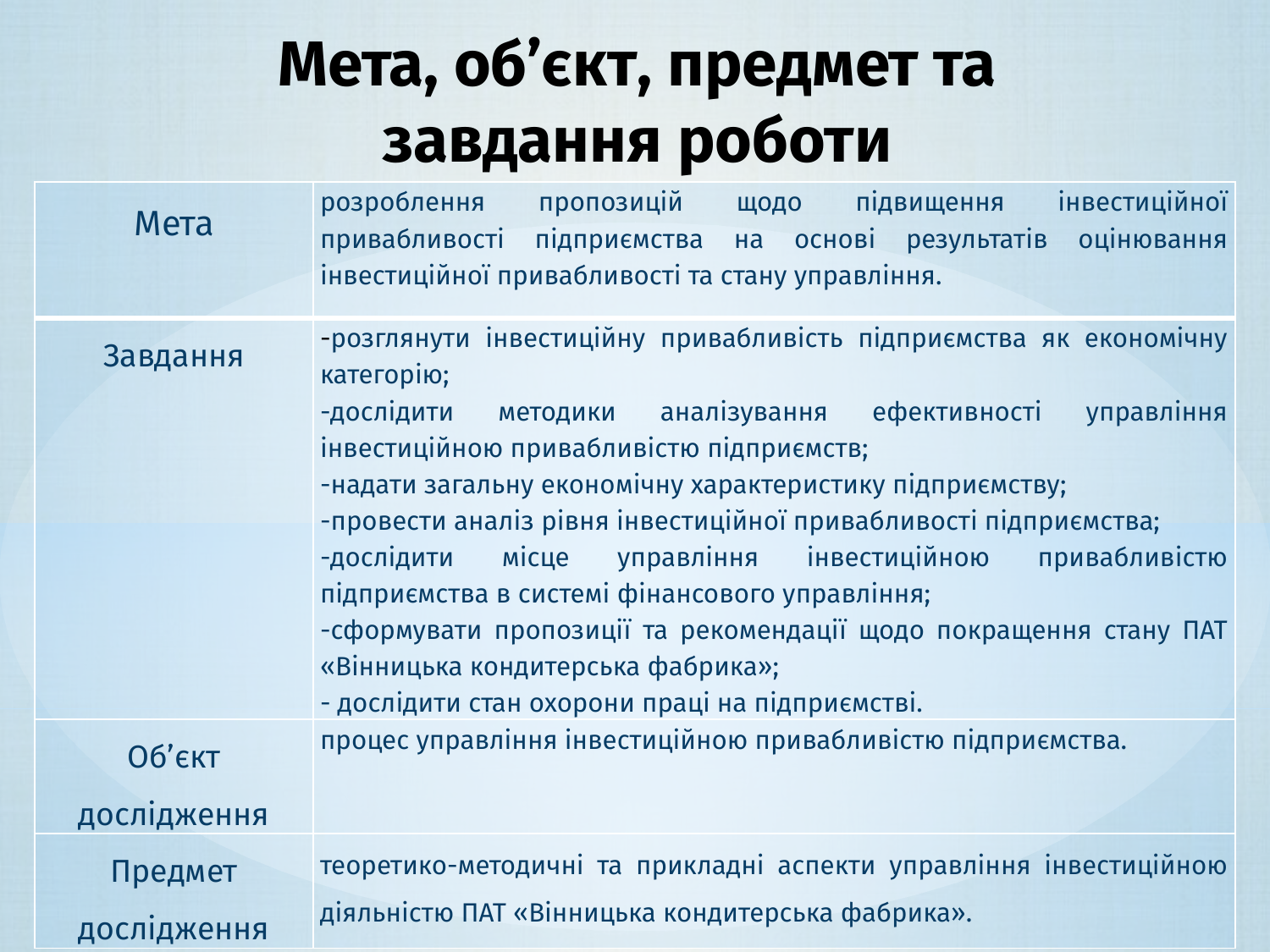

# Мета, об’єкт, предмет та завдання роботи
| Мета | розроблення пропозицій щодо підвищення інвестиційної привабливості підприємства на основі результатів оцінювання інвестиційної привабливості та стану управління. |
| --- | --- |
| Завдання | -розглянути інвестиційну привабливість підприємства як економічну категорію; -дослідити методики аналізування ефективності управління інвестиційною привабливістю підприємств; -надати загальну економічну характеристику підприємству; -провести аналіз рівня інвестиційної привабливості підприємства; -дослідити місце управління інвестиційною привабливістю підприємства в системі фінансового управління; -сформувати пропозиції та рекомендації щодо покращення стану ПАТ «Вінницька кондитерська фабрика»; - дослідити стан охорони праці на підприємстві. |
| Об’єкт дослідження | процес управління інвестиційною привабливістю підприємства. |
| Предмет дослідження | теоретико-методичні та прикладні аспекти управління інвестиційною діяльністю ПАТ «Вінницька кондитерська фабрика». |